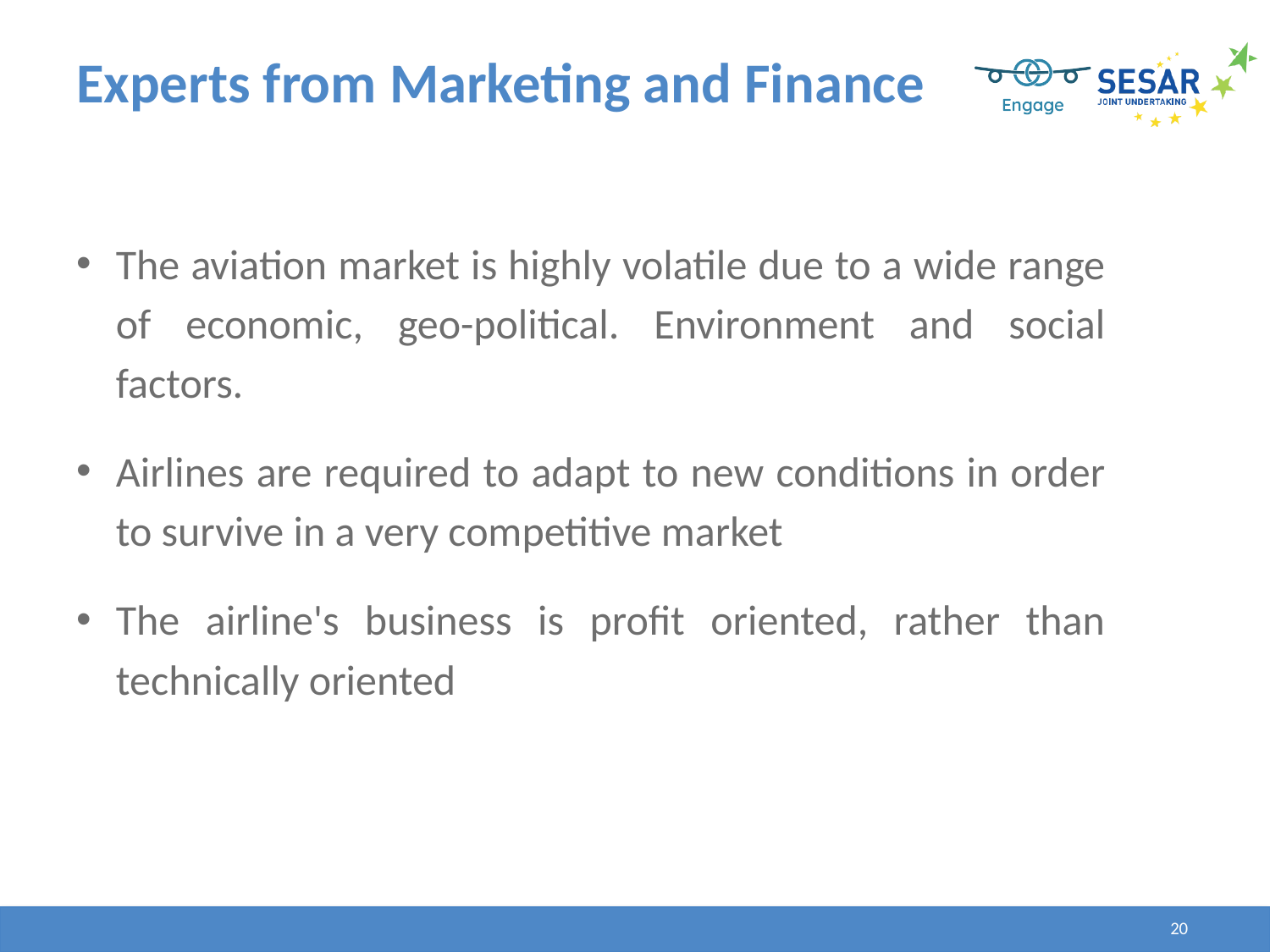

# Experts from Marketing and Finance
The aviation market is highly volatile due to a wide range of economic, geo-political. Environment and social factors.
Airlines are required to adapt to new conditions in order to survive in a very competitive market
The airline's business is profit oriented, rather than technically oriented

20